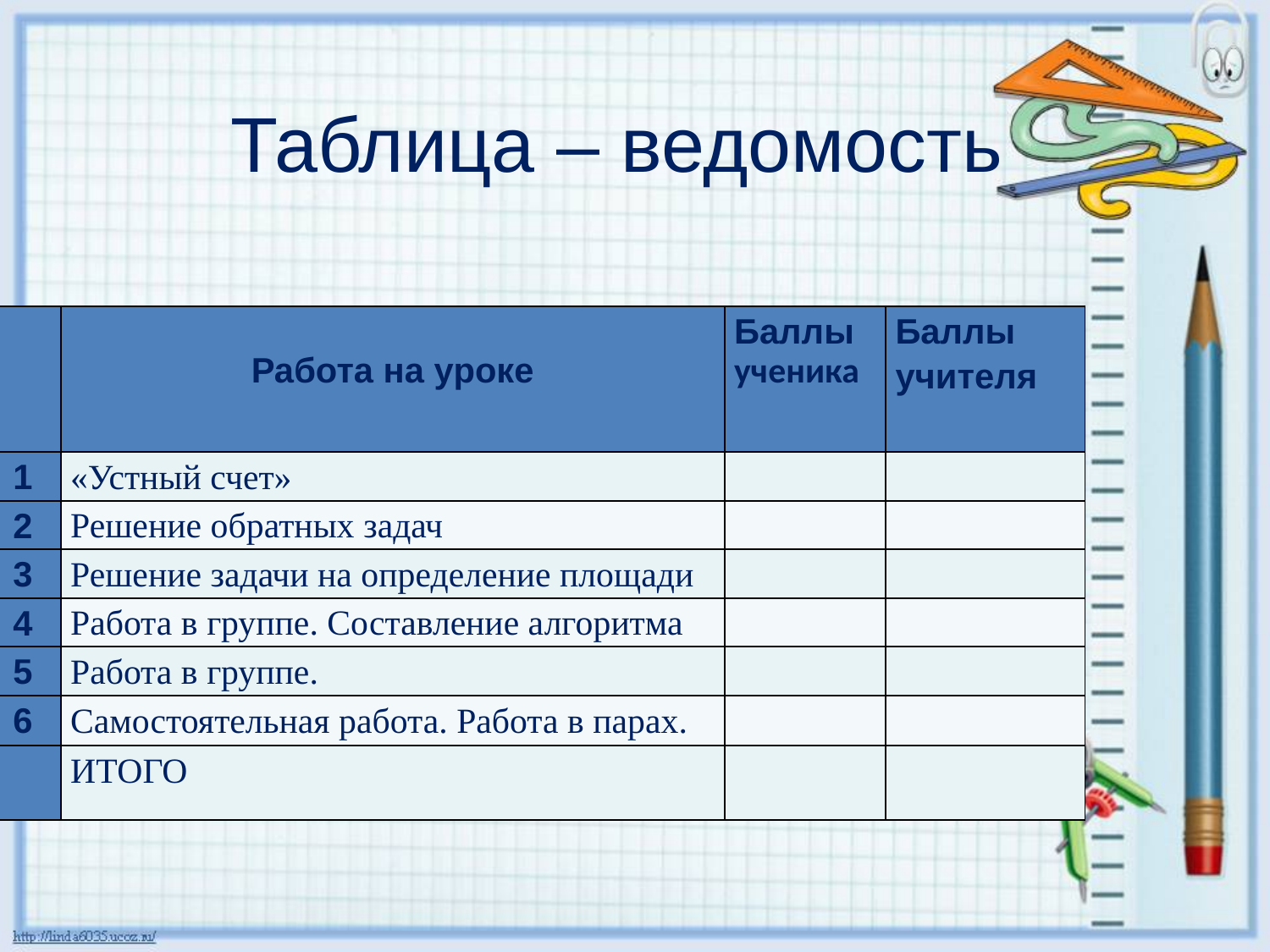

# Таблица – ведомость
|  | Работа на уроке | Баллы ученика | Баллы учителя |
| --- | --- | --- | --- |
| 1 | «Устный счет» |  |  |
| 2 | Решение обратных задач |  |  |
| 3 | Решение задачи на определение площади |  |  |
| 4 | Работа в группе. Составление алгоритма |  |  |
| 5 | Работа в группе. |  |  |
| 6 | Самостоятельная работа. Работа в парах. |  |  |
|  | ИТОГО |  |  |